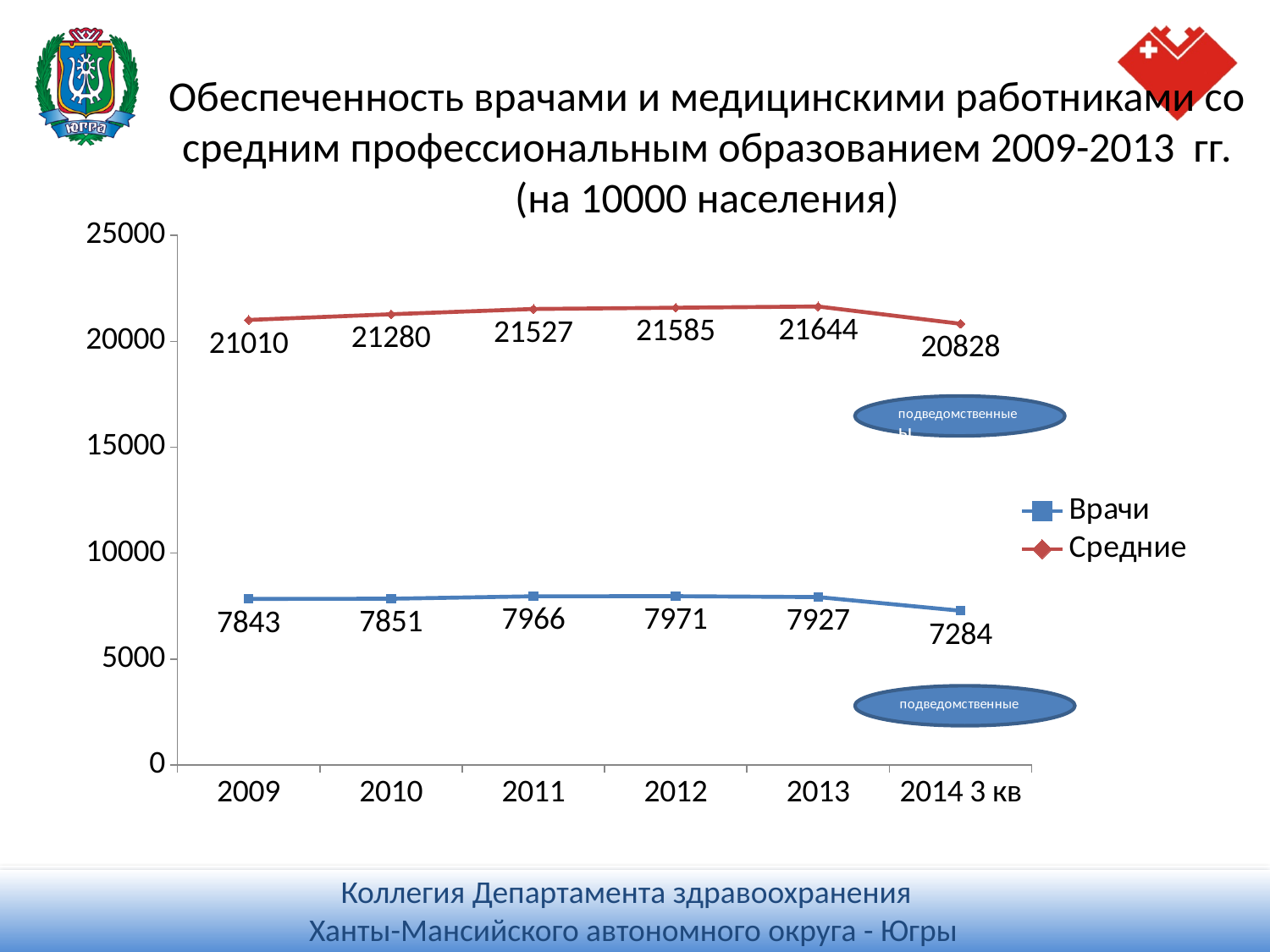

# Обеспеченность врачами и медицинскими работниками со средним профессиональным образованием 2009-2013  гг. (на 10000 населения)

### Chart

| Category | Врачи | Средние |
|---|---|---|
| 2009 | 7843.0 | 21010.0 |
| 2010 | 7851.0 | 21280.0 |
| 2011 | 7966.0 | 21527.0 |
| 2012 | 7971.0 | 21585.0 |
| 2013 | 7927.0 | 21644.0 |
| 2014 3 кв | 7284.0 | 20828.0 |